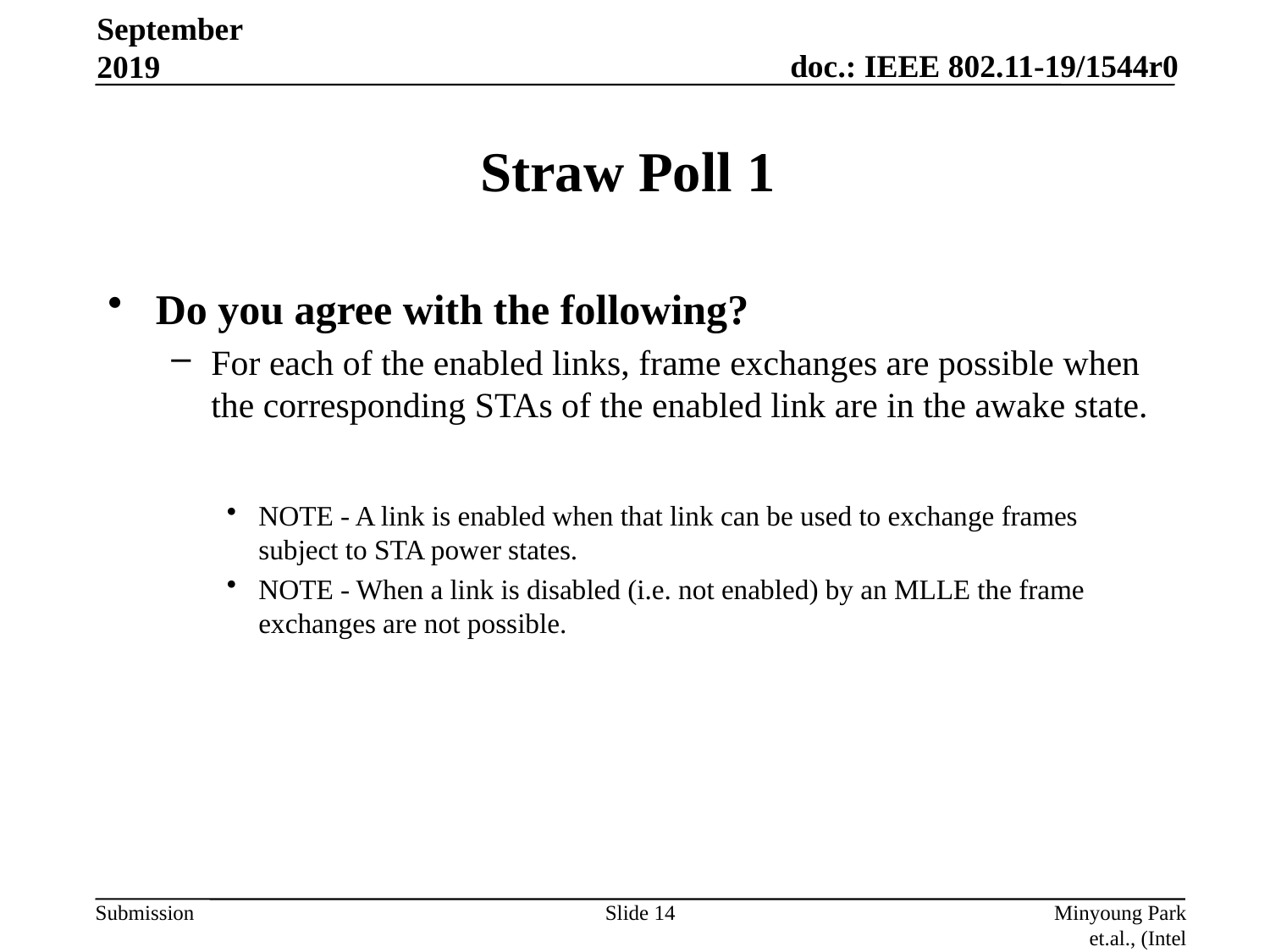

September 2019
# Straw Poll 1
Do you agree with the following?
For each of the enabled links, frame exchanges are possible when the corresponding STAs of the enabled link are in the awake state.

NOTE - A link is enabled when that link can be used to exchange frames subject to STA power states.
NOTE - When a link is disabled (i.e. not enabled) by an MLLE the frame exchanges are not possible.

Slide 14
Minyoung Park et.al., (Intel Corporation)